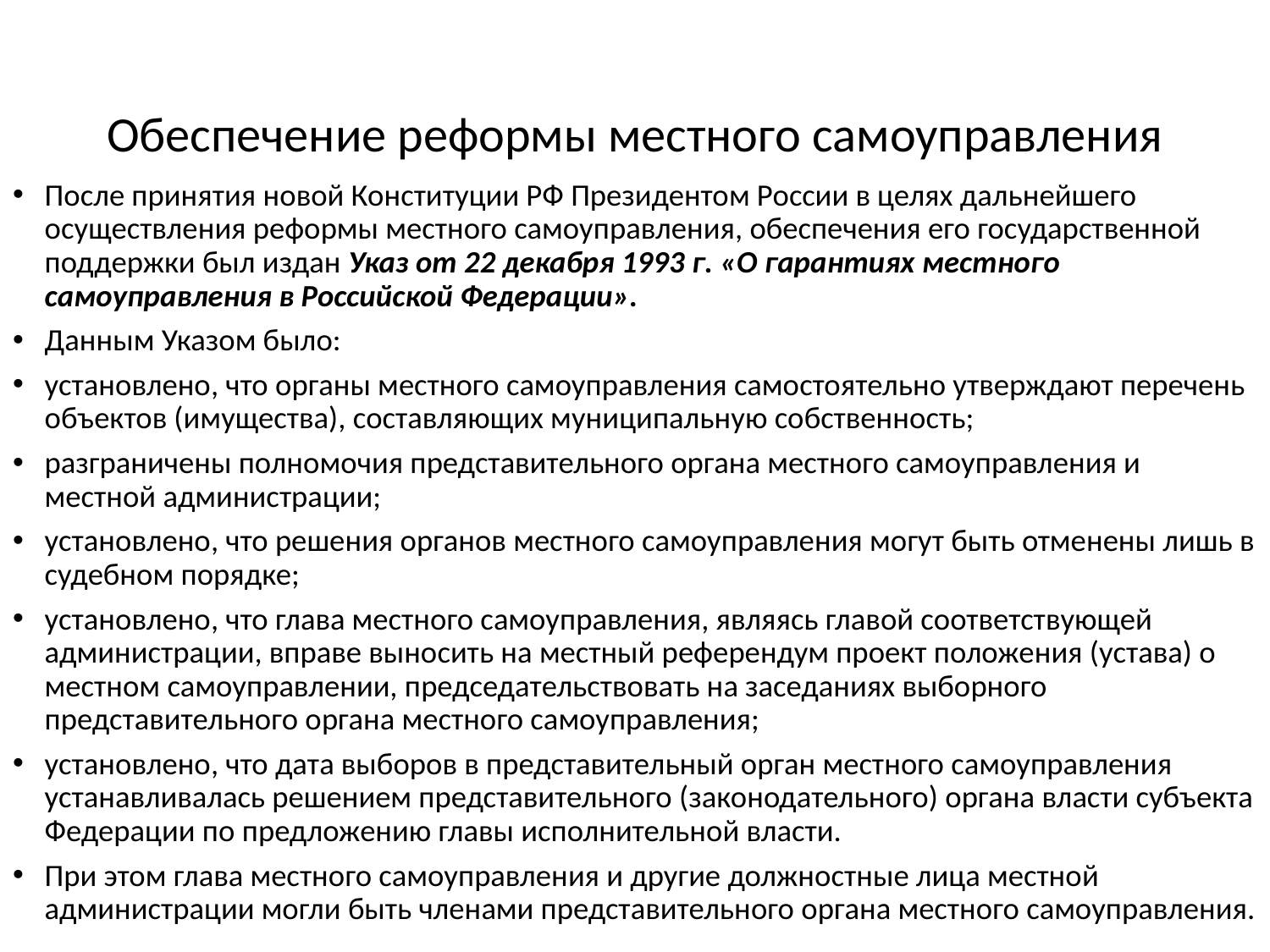

# Обеспечение реформы местного самоуправления
После принятия новой Конституции РФ Президентом России в целях дальнейшего осуществления реформы местного самоуправления, обеспечения его государственной поддержки был издан Указ от 22 декабря 1993 г. «О гарантиях местного самоуправления в Российской Федерации».
Данным Указом было:
установлено, что органы местного самоуправления самостоятельно утверждают перечень объектов (имущества), составляющих муниципальную собственность;
разграничены полномочия представительного органа местного самоуправления и местной администрации;
установлено, что решения органов местного самоуправления могут быть отменены лишь в судебном порядке;
установлено, что глава местного самоуправления, являясь главой соответствующей администрации, вправе выносить на местный референдум проект положения (устава) о местном самоуправлении, председательствовать на заседаниях выборного представительного органа местного самоуправления;
установлено, что дата выборов в представительный орган местного самоуправления устанавливалась решением представительного (законодательного) органа власти субъекта Федерации по предложению главы исполнительной власти.
При этом глава местного самоуправления и другие должностные лица местной администрации могли быть членами представительного органа местного самоуправления.